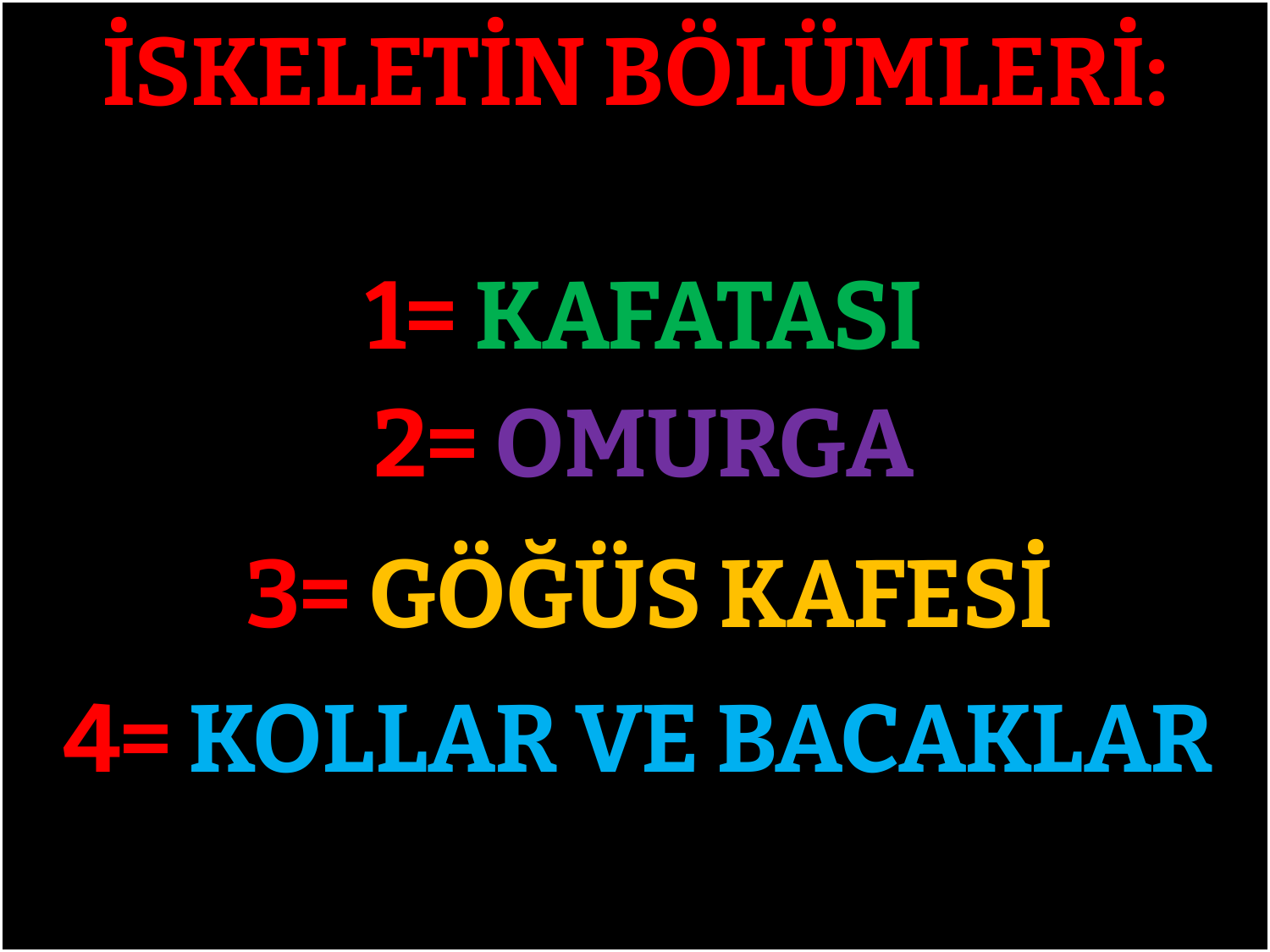

İSKELETİN BÖLÜMLERİ:
1= KAFATASI
#
2= OMURGA
3= GÖĞÜS KAFESİ
4= KOLLAR VE BACAKLAR